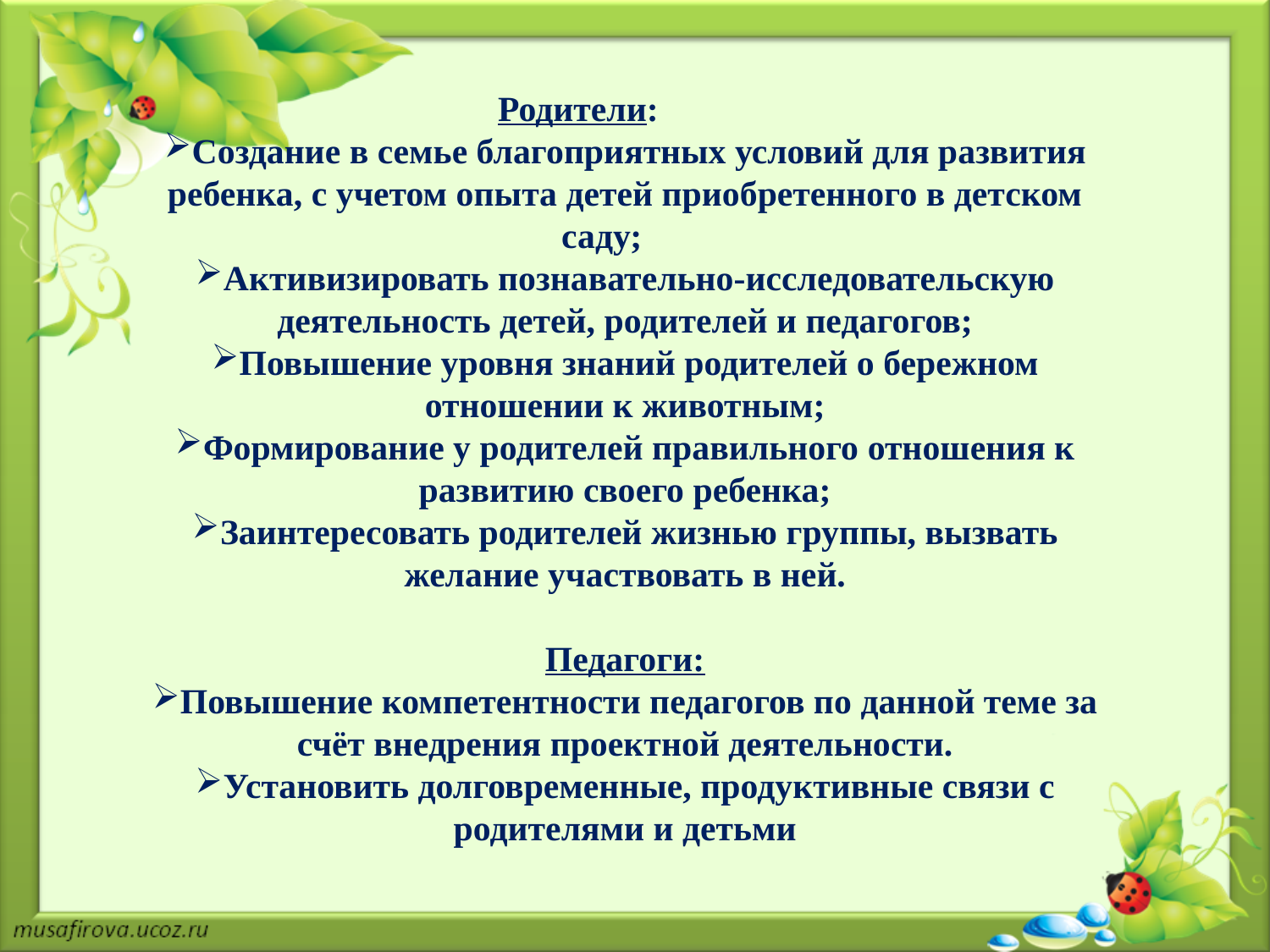

Родители:
Создание в семье благоприятных условий для развития ребенка, с учетом опыта детей приобретенного в детском саду;
Активизировать познавательно-исследовательскую деятельность детей, родителей и педагогов;
Повышение уровня знаний родителей о бережном отношении к животным;
Формирование у родителей правильного отношения к развитию своего ребенка;
Заинтересовать родителей жизнью группы, вызвать желание участвовать в ней.
Педагоги:
Повышение компетентности педагогов по данной теме за счёт внедрения проектной деятельности.
Установить долговременные, продуктивные связи с родителями и детьми